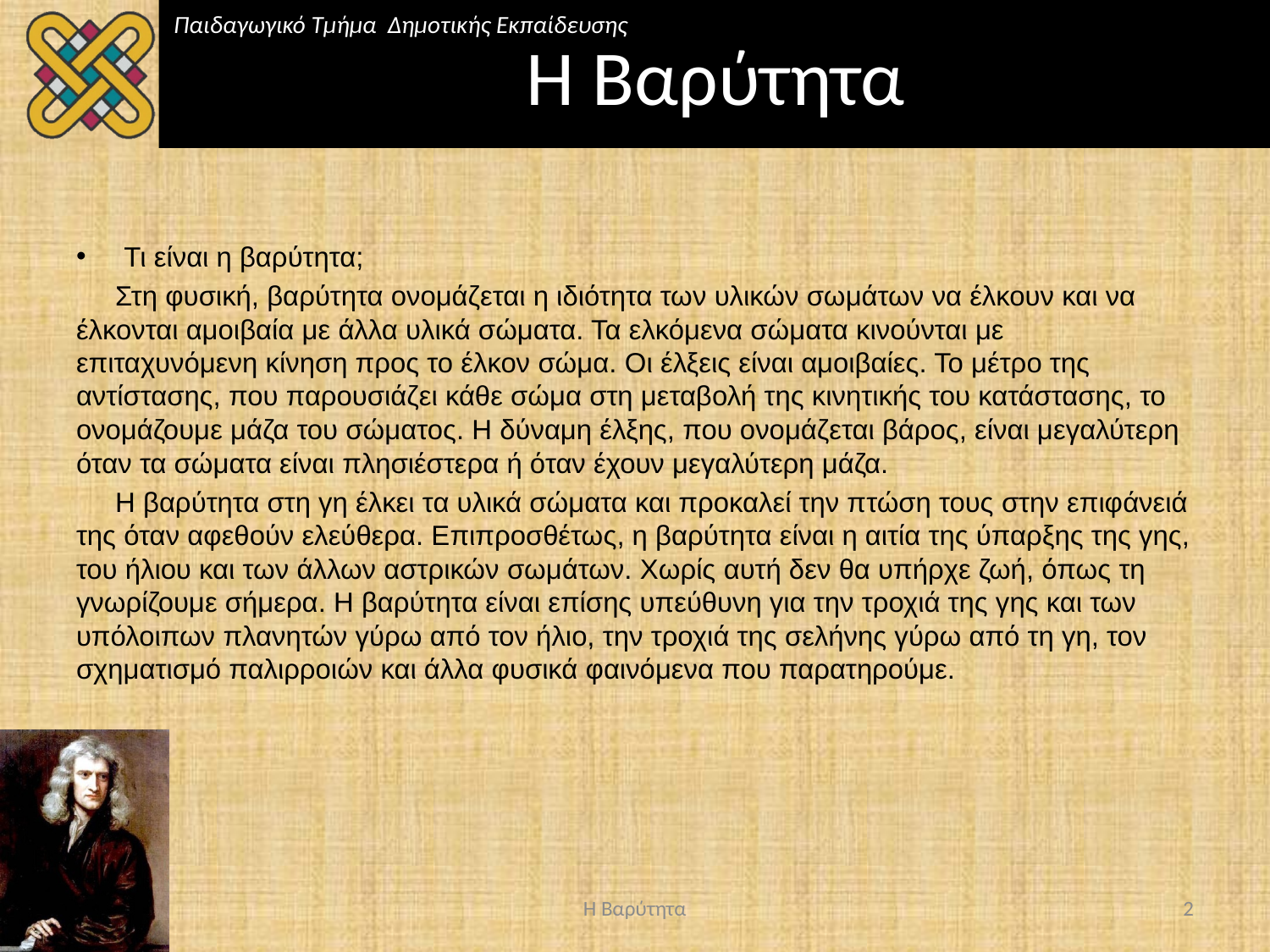

# Η Βαρύτητα
Παιδαγωγικό Τμήμα  Δημοτικής Εκπαίδευσης
Τι είναι η βαρύτητα;
     Στη φυσική, βαρύτητα ονομάζεται η ιδιότητα των υλικών σωμάτων να έλκουν και να έλκονται αμοιβαία με άλλα υλικά σώματα. Τα ελκόμενα σώματα κινούνται με επιταχυνόμενη κίνηση προς το έλκον σώμα. Οι έλξεις είναι αμοιβαίες. Το μέτρο της αντίστασης, που παρουσιάζει κάθε σώμα στη μεταβολή της κινητικής του κατάστασης, το ονομάζουμε μάζα του σώματος. Η δύναμη έλξης, που ονομάζεται βάρος, είναι μεγαλύτερη όταν τα σώματα είναι πλησιέστερα ή όταν έχουν μεγαλύτερη μάζα.
     Η βαρύτητα στη γη έλκει τα υλικά σώματα και προκαλεί την πτώση τους στην επιφάνειά της όταν αφεθούν ελεύθερα. Επιπροσθέτως, η βαρύτητα είναι η αιτία της ύπαρξης της γης, του ήλιου και των άλλων αστρικών σωμάτων. Χωρίς αυτή δεν θα υπήρχε ζωή, όπως τη γνωρίζουμε σήμερα. Η βαρύτητα είναι επίσης υπεύθυνη για την τροχιά της γης και των υπόλοιπων πλανητών γύρω από τον ήλιο, την τροχιά της σελήνης γύρω από τη γη, τον σχηματισμό παλιρροιών και άλλα φυσικά φαινόμενα που παρατηρούμε.

Η Βαρύτητα
2